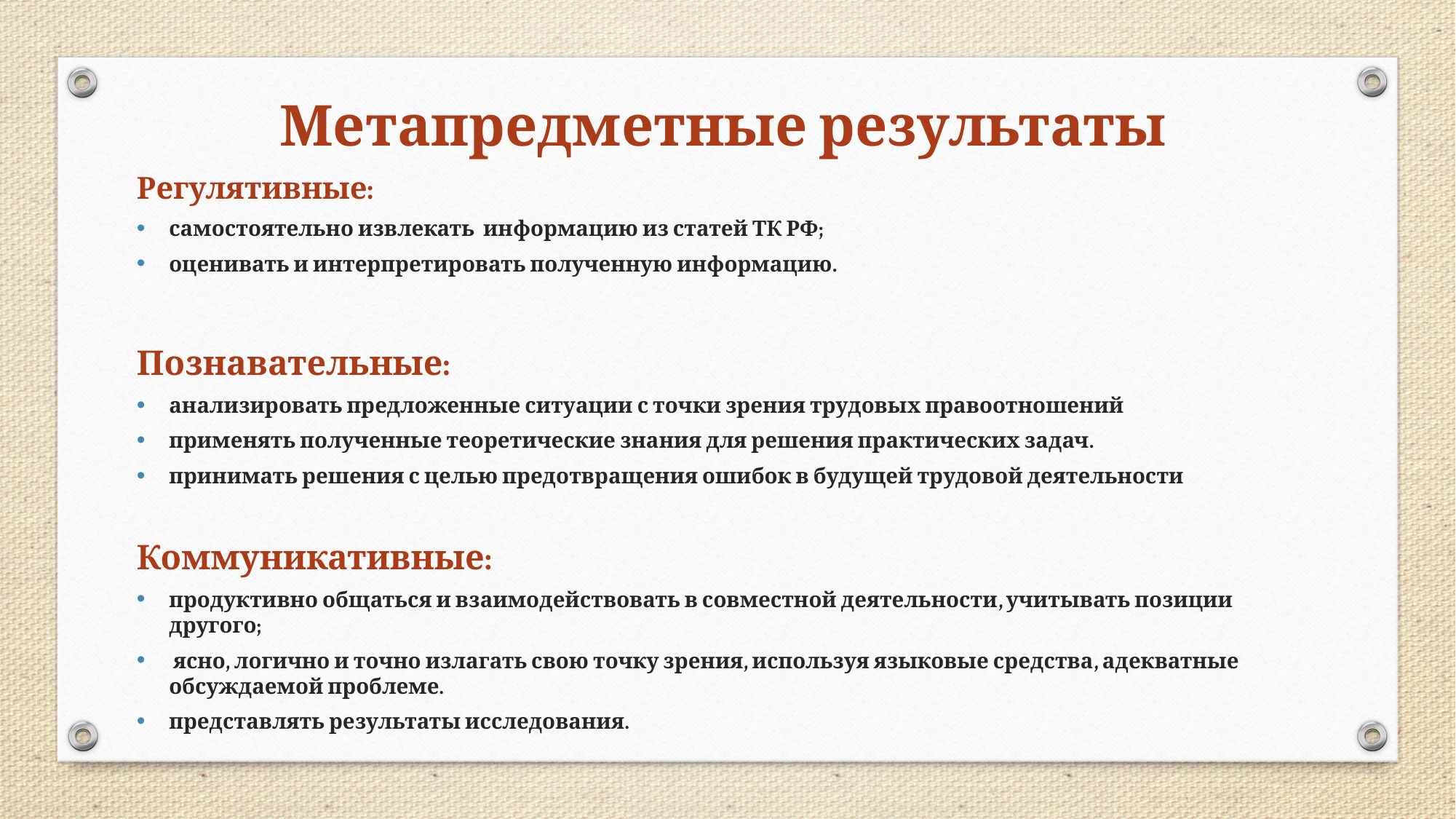

Метапредметные результаты
Регулятивные:
самостоятельно извлекать  информацию из статей ТК РФ;
оценивать и интерпретировать полученную информацию.

Познавательные:
анализировать предложенные ситуации с точки зрения трудовых правоотношений
применять полученные теоретические знания для решения практических задач.
принимать решения с целью предотвращения ошибок в будущей трудовой деятельности

Коммуникативные:
продуктивно общаться и взаимодействовать в совместной деятельности, учитывать позиции другого;
 ясно, логично и точно излагать свою точку зрения, используя языковые средства, адекватные обсуждаемой проблеме.
представлять результаты исследования.